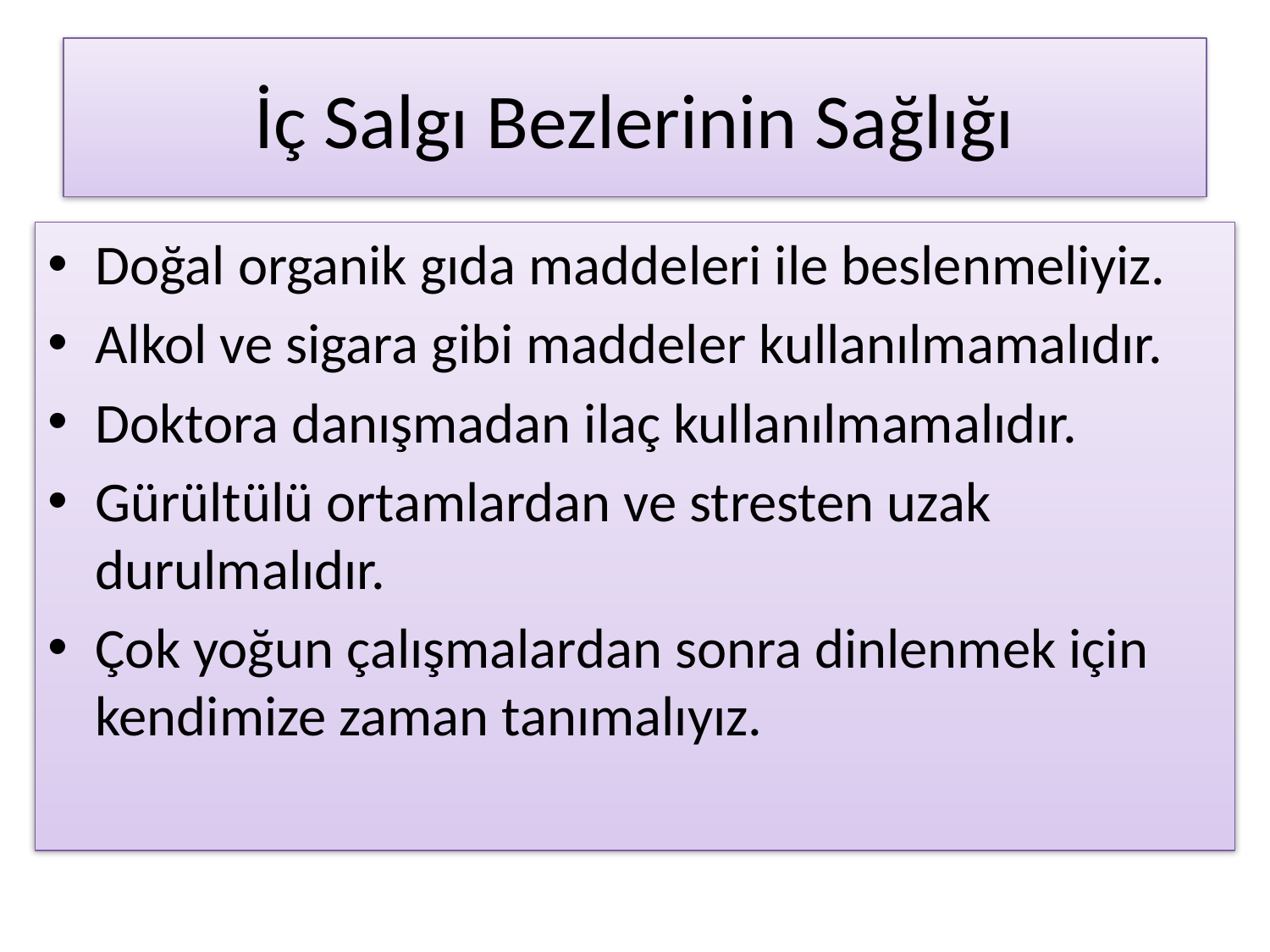

# İç Salgı Bezlerinin Sağlığı
Doğal organik gıda maddeleri ile beslenmeliyiz.
Alkol ve sigara gibi maddeler kullanılmamalıdır.
Doktora danışmadan ilaç kullanılmamalıdır.
Gürültülü ortamlardan ve stresten uzak durulmalıdır.
Çok yoğun çalışmalardan sonra dinlenmek için kendimize zaman tanımalıyız.